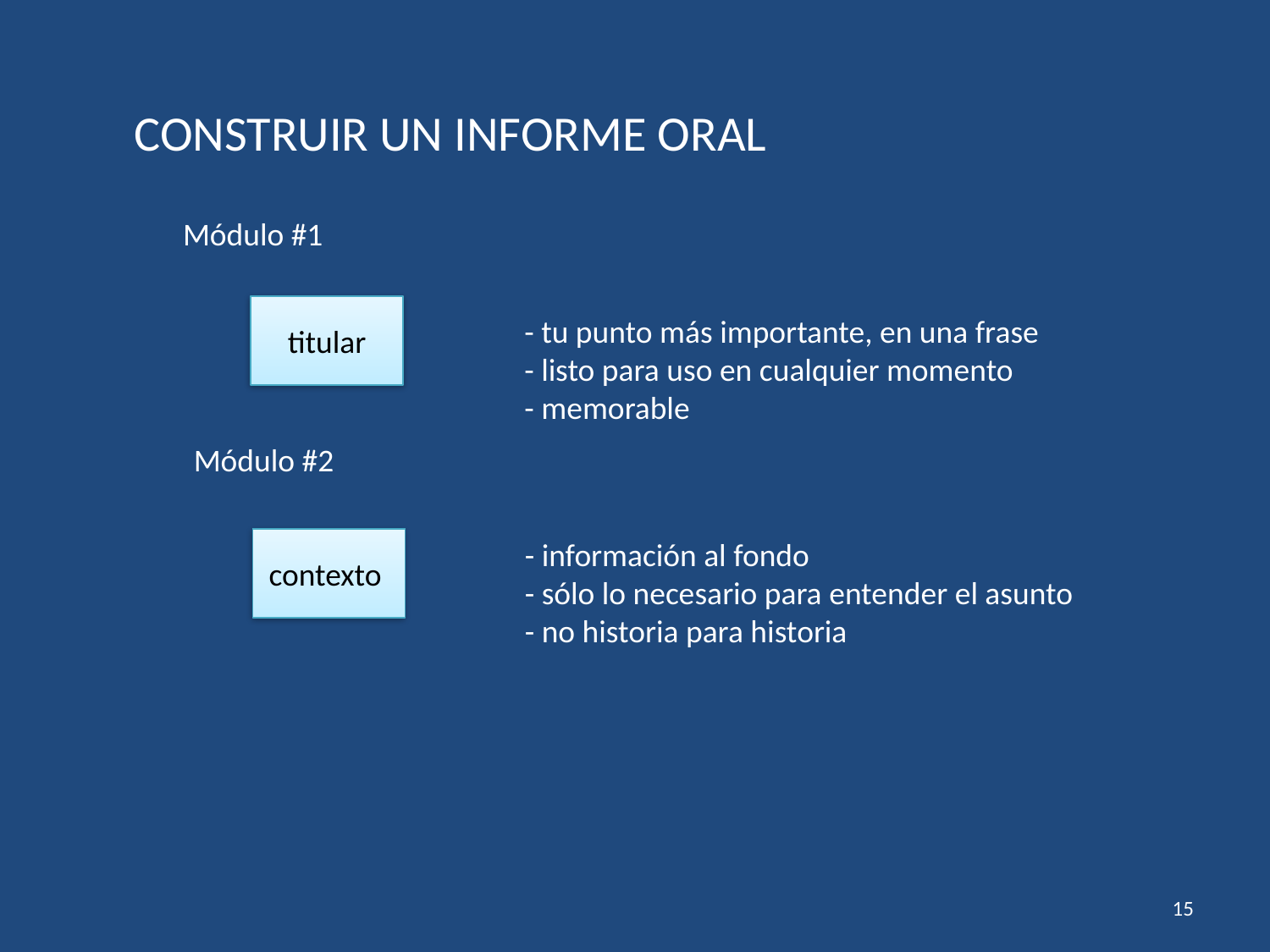

CONSTRUIR UN INFORME ORAL
Módulo #1
titular
- tu punto más importante, en una frase
- listo para uso en cualquier momento
- memorable
Módulo #2
contexto
- información al fondo
- sólo lo necesario para entender el asunto
- no historia para historia
15